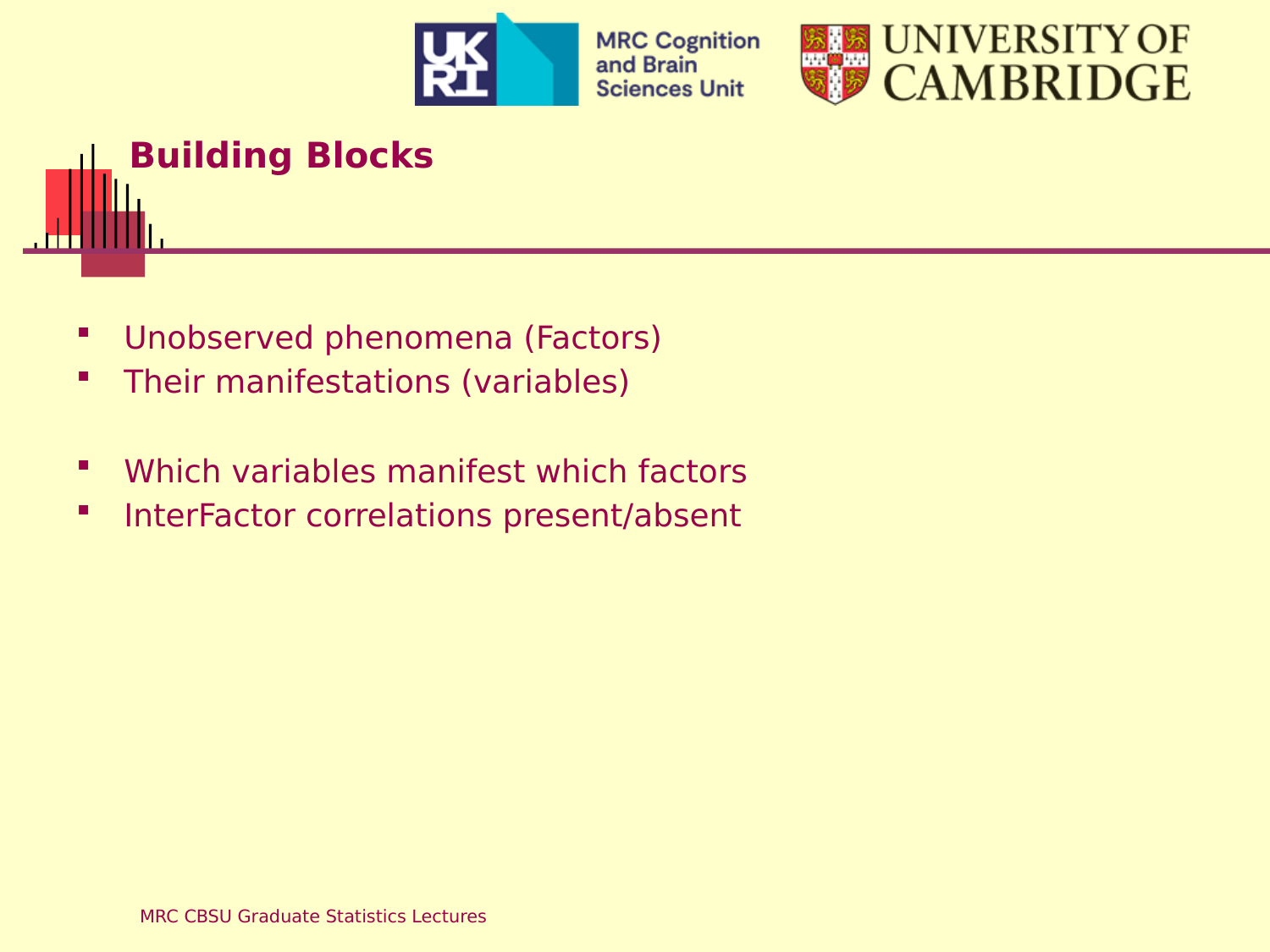

# Building Blocks

Unobserved phenomena (Factors)
Their manifestations (variables)

Which variables manifest which factors
InterFactor correlations present/absent

MRC CBSU Graduate Statistics Lectures